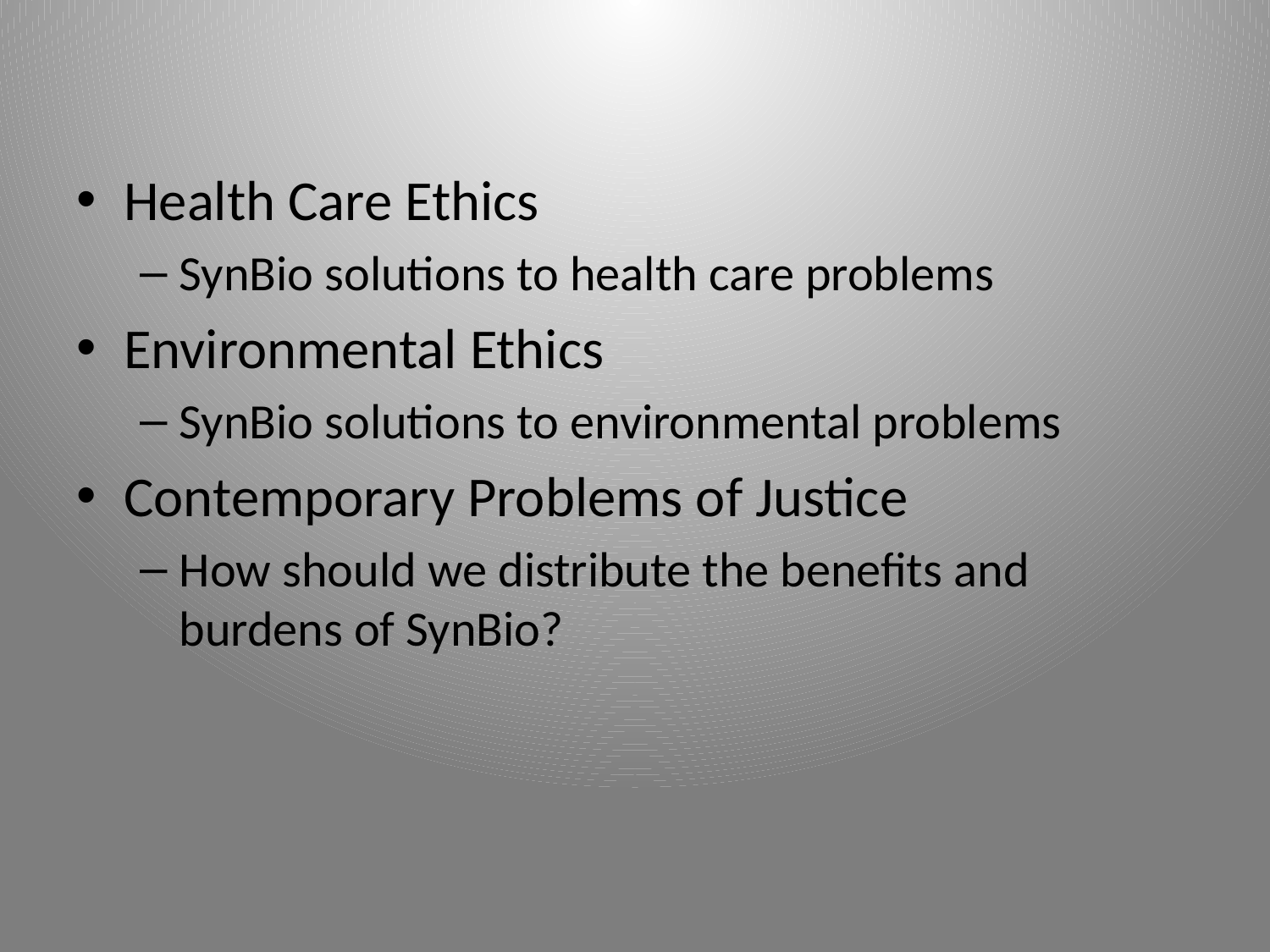

Health Care Ethics
SynBio solutions to health care problems
Environmental Ethics
SynBio solutions to environmental problems
Contemporary Problems of Justice
How should we distribute the benefits and burdens of SynBio?